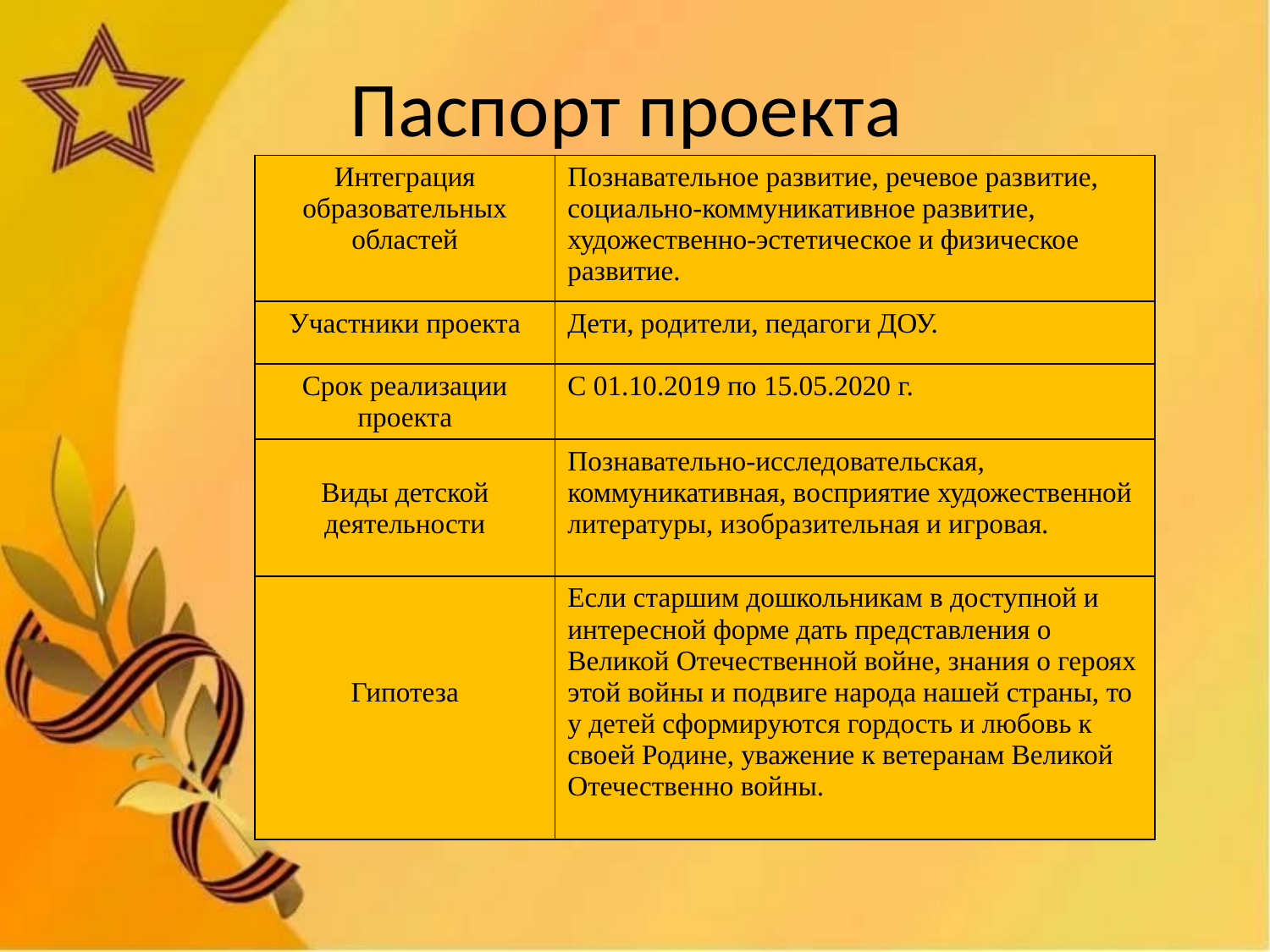

# Паспорт проекта
| Интеграция образовательных областей | Познавательное развитие, речевое развитие, социально-коммуникативное развитие, художественно-эстетическое и физическое развитие. |
| --- | --- |
| Участники проекта | Дети, родители, педагоги ДОУ. |
| Срок реализации проекта | С 01.10.2019 по 15.05.2020 г. |
| Виды детской деятельности | Познавательно-исследовательская, коммуникативная, восприятие художественной литературы, изобразительная и игровая. |
| Гипотеза | Если старшим дошкольникам в доступной и интересной форме дать представления о Великой Отечественной войне, знания о героях этой войны и подвиге народа нашей страны, то у детей сформируются гордость и любовь к своей Родине, уважение к ветеранам Великой Отечественно войны. |